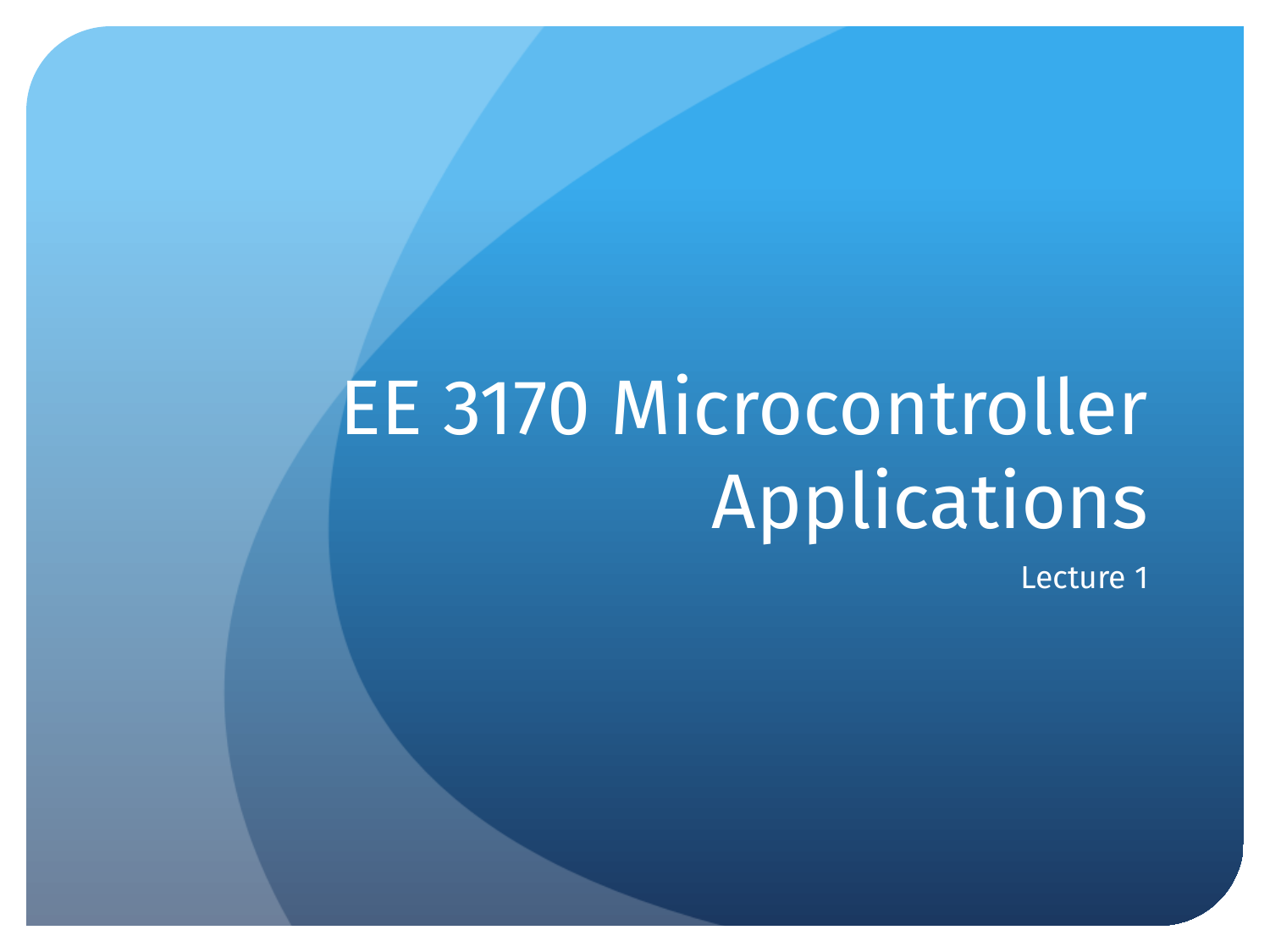

# EE 3170 Microcontroller Applications
Lecture 1